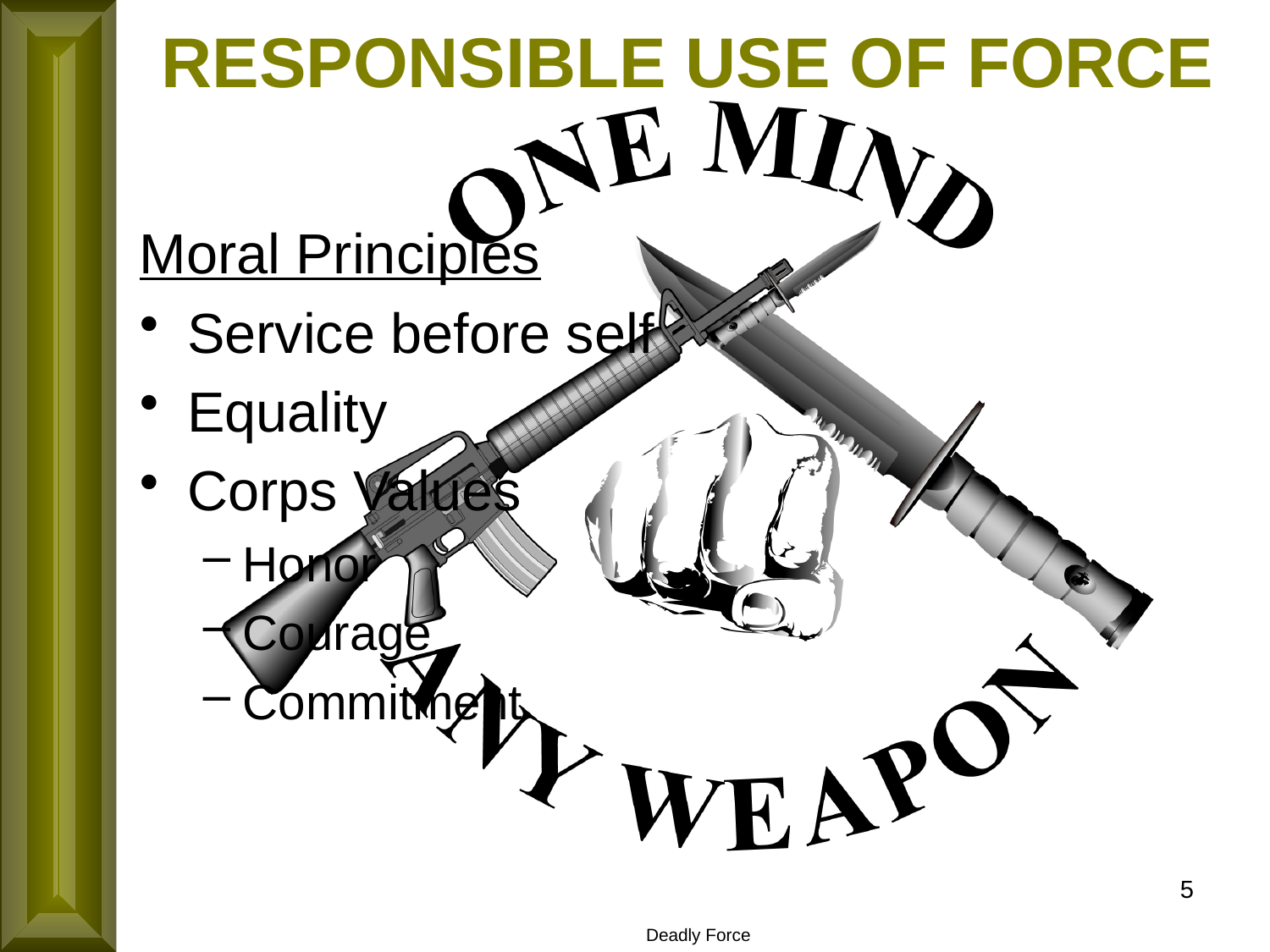

RESPONSIBLE USE OF FORCE
Moral Principles
Service before self
Equality
Corps Values
Honor
Courage
Commitment
5
Deadly Force